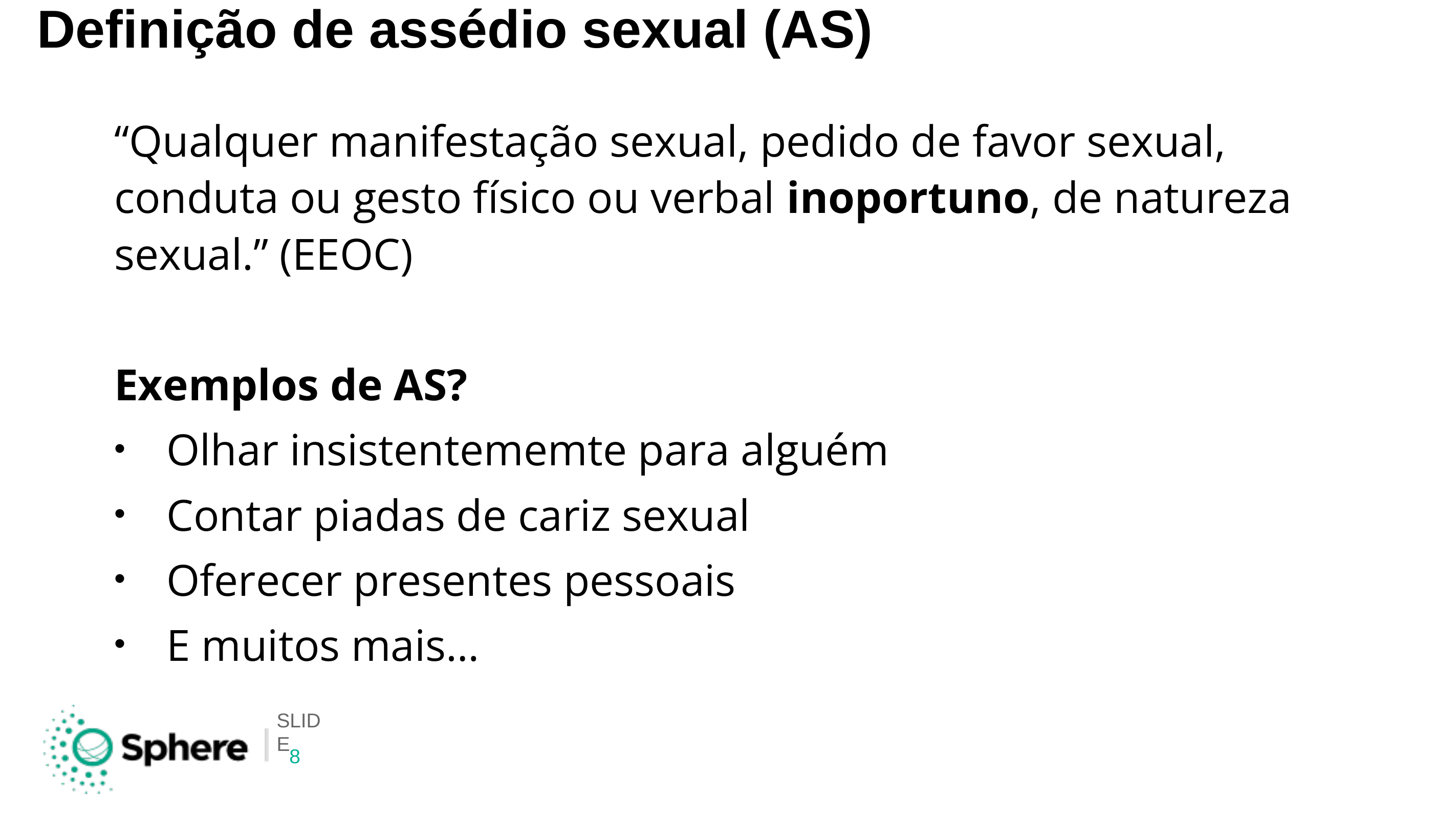

# Definição de assédio sexual (AS)
“Qualquer manifestação sexual, pedido de favor sexual, conduta ou gesto físico ou verbal inoportuno, de natureza sexual.” (EEOC)

Exemplos de AS?
Olhar insistentememte para alguém
Contar piadas de cariz sexual
Oferecer presentes pessoais
E muitos mais…

8